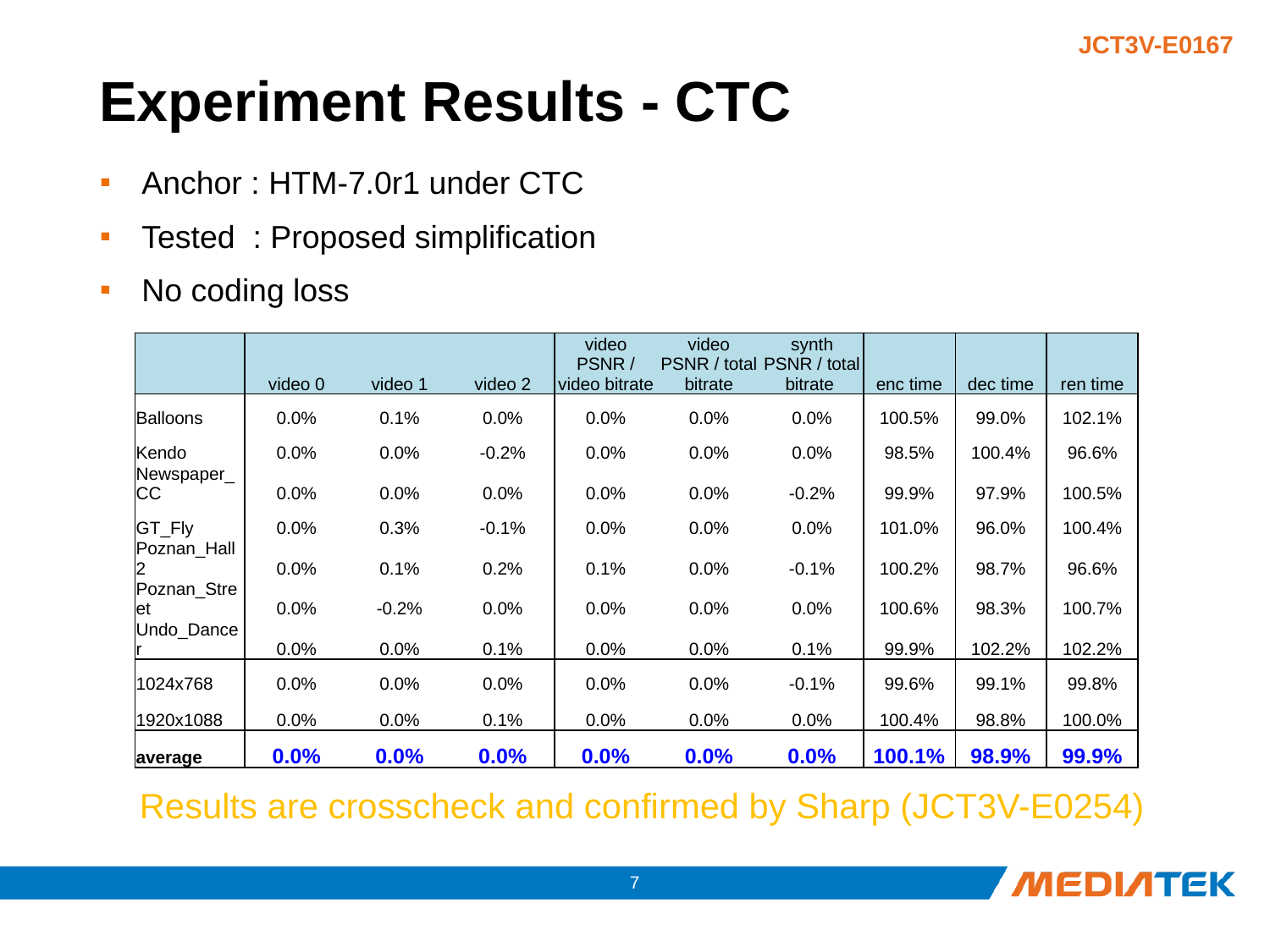

# Experiment Results - CTC
Anchor : HTM-7.0r1 under CTC
Tested  : Proposed simplification
No coding loss

|  | video 0 | video 1 | video 2 | video PSNR / video bitrate | video PSNR / total bitrate | synth PSNR / total bitrate | enc time | dec time | ren time |
| --- | --- | --- | --- | --- | --- | --- | --- | --- | --- |
| Balloons | 0.0% | 0.1% | 0.0% | 0.0% | 0.0% | 0.0% | 100.5% | 99.0% | 102.1% |
| Kendo | 0.0% | 0.0% | -0.2% | 0.0% | 0.0% | 0.0% | 98.5% | 100.4% | 96.6% |
| Newspaper\_CC | 0.0% | 0.0% | 0.0% | 0.0% | 0.0% | -0.2% | 99.9% | 97.9% | 100.5% |
| GT\_Fly | 0.0% | 0.3% | -0.1% | 0.0% | 0.0% | 0.0% | 101.0% | 96.0% | 100.4% |
| Poznan\_Hall2 | 0.0% | 0.1% | 0.2% | 0.1% | 0.0% | -0.1% | 100.2% | 98.7% | 96.6% |
| Poznan\_Street | 0.0% | -0.2% | 0.0% | 0.0% | 0.0% | 0.0% | 100.6% | 98.3% | 100.7% |
| Undo\_Dancer | 0.0% | 0.0% | 0.1% | 0.0% | 0.0% | 0.1% | 99.9% | 102.2% | 102.2% |
| 1024x768 | 0.0% | 0.0% | 0.0% | 0.0% | 0.0% | -0.1% | 99.6% | 99.1% | 99.8% |
| 1920x1088 | 0.0% | 0.0% | 0.1% | 0.0% | 0.0% | 0.0% | 100.4% | 98.8% | 100.0% |
| average | 0.0% | 0.0% | 0.0% | 0.0% | 0.0% | 0.0% | 100.1% | 98.9% | 99.9% |
Results are crosscheck and confirmed by Sharp (JCT3V-E0254)
7